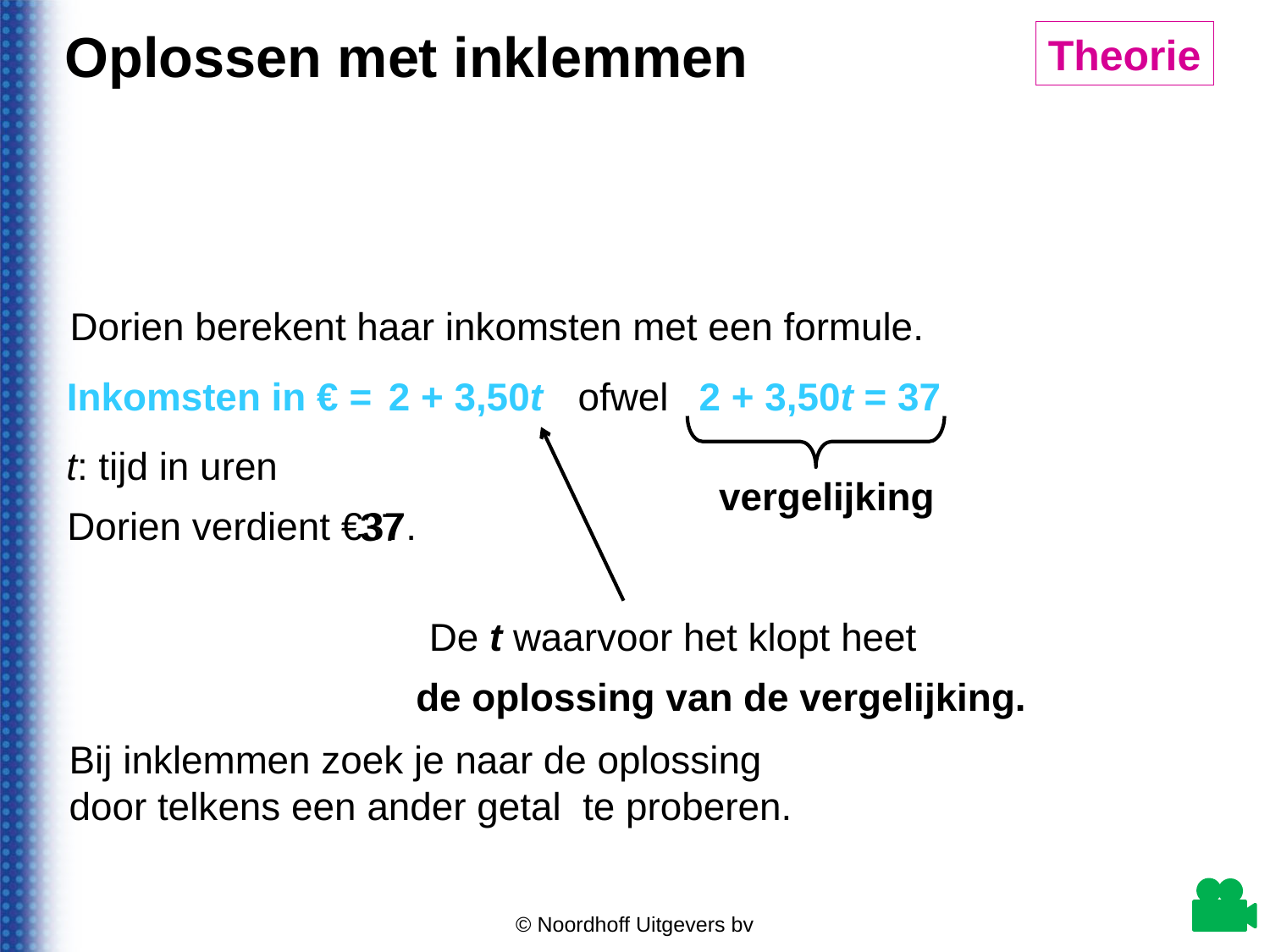

Oplossen met inklemmen
Theorie
© Noordhoff Uitgevers bv

Dorien berekent haar inkomsten met een formule.

Inkomsten in €
2 + 3,50t
ofwel
2 + 3,50t = 37
=
t: tijd in uren
vergelijking
Dorien verdient €37.
37
De t waarvoor het klopt heet
de oplossing van de vergelijking.
Bij inklemmen zoek je naar de oplossing
door telkens een ander getal  te proberen.

© Noordhoff Uitgevers bv